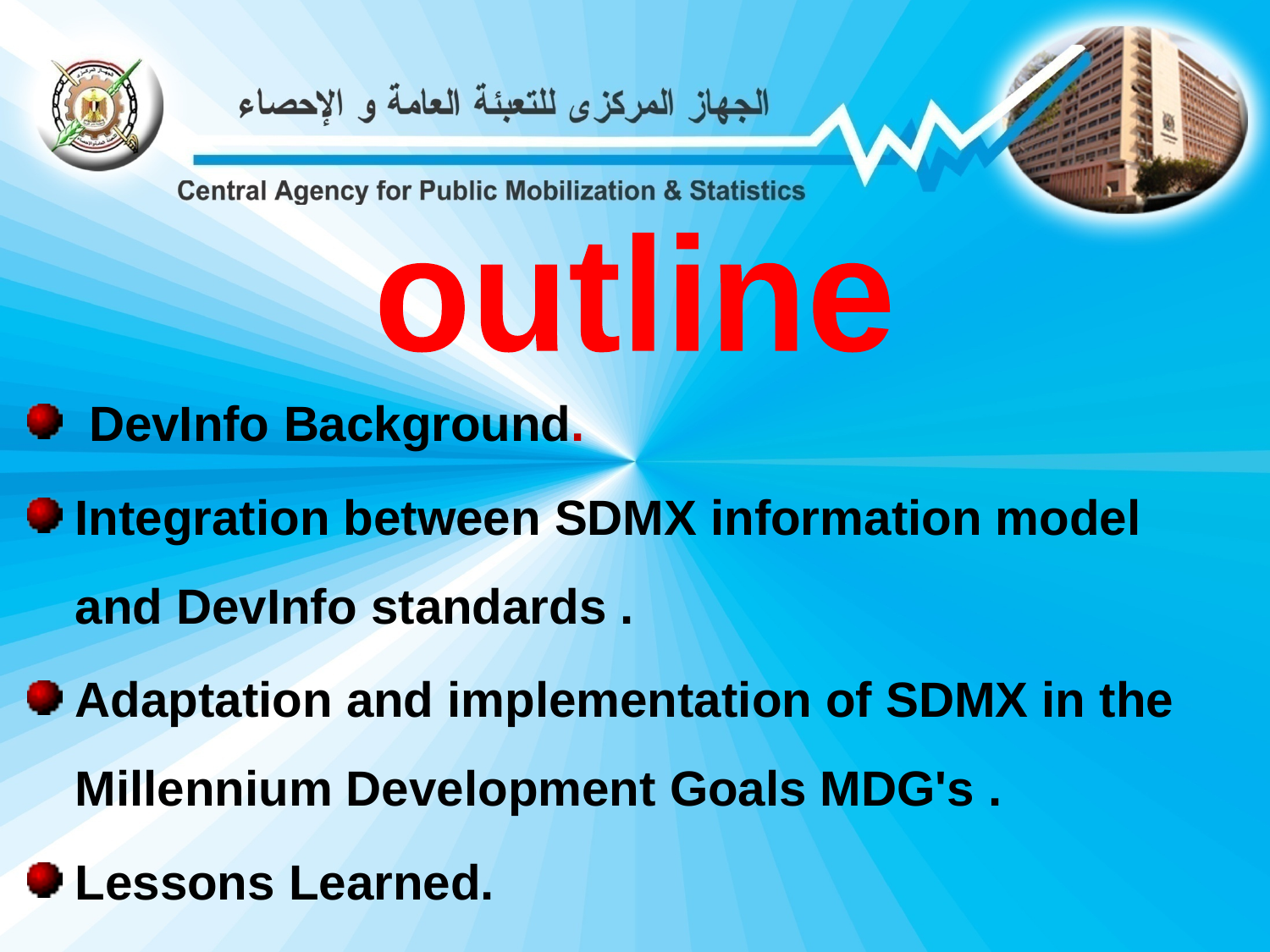

outline
 DevInfo Background.
Integration between SDMX information model and DevInfo standards .
Adaptation and implementation of SDMX in the Millennium Development Goals MDG's .
Lessons Learned.